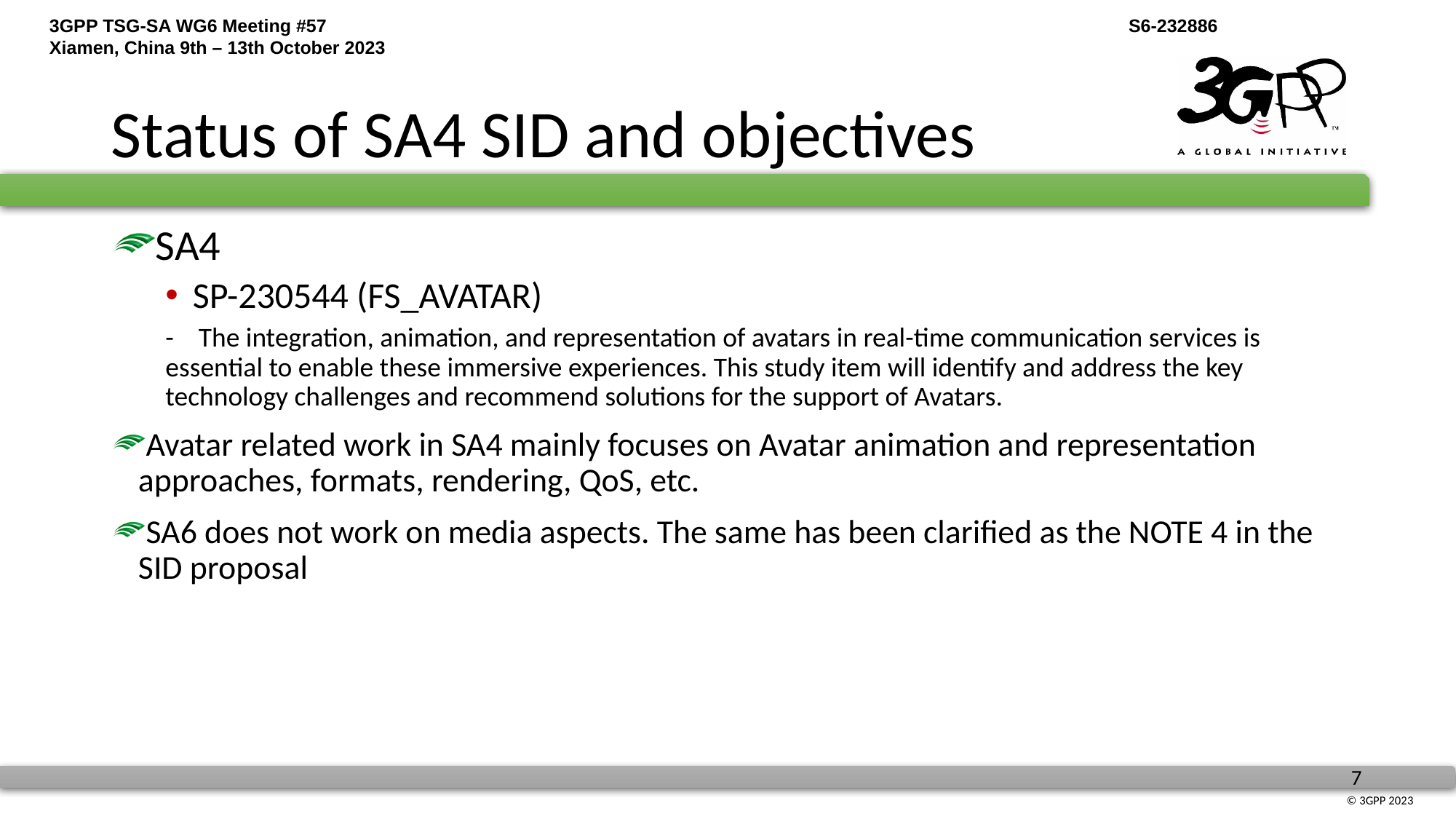

# Status of SA4 SID and objectives
SA4
SP-230544 (FS_AVATAR)
-    The integration, animation, and representation of avatars in real-time communication services is essential to enable these immersive experiences. This study item will identify and address the key technology challenges and recommend solutions for the support of Avatars.
Avatar related work in SA4 mainly focuses on Avatar animation and representation approaches, formats, rendering, QoS, etc.
SA6 does not work on media aspects. The same has been clarified as the NOTE 4 in the SID proposal